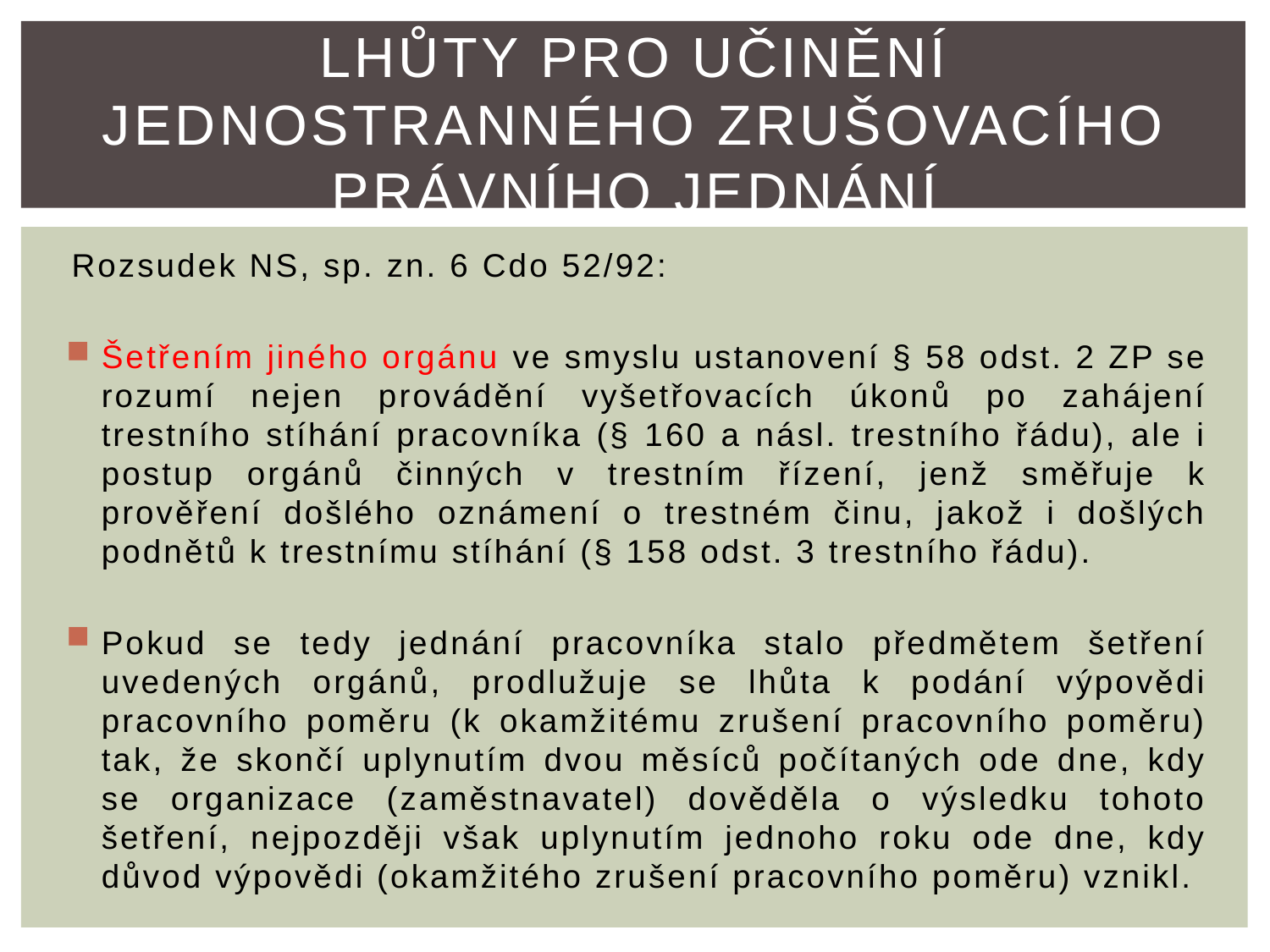

# Lhůty pro učinění jednostranného zrušovacího právního jednání
Rozsudek NS, sp. zn. 6 Cdo 52/92:

Šetřením jiného orgánu ve smyslu ustanovení § 58 odst. 2 ZP se rozumí nejen provádění vyšetřovacích úkonů po zahájení trestního stíhání pracovníka (§ 160 a násl. trestního řádu), ale i postup orgánů činných v trestním řízení, jenž směřuje k prověření došlého oznámení o trestném činu, jakož i došlých podnětů k trestnímu stíhání (§ 158 odst. 3 trestního řádu).

Pokud se tedy jednání pracovníka stalo předmětem šetření uvedených orgánů, prodlužuje se lhůta k podání výpovědi pracovního poměru (k okamžitému zrušení pracovního poměru) tak, že skončí uplynutím dvou měsíců počítaných ode dne, kdy se organizace (zaměstnavatel) dověděla o výsledku tohoto šetření, nejpozději však uplynutím jednoho roku ode dne, kdy důvod výpovědi (okamžitého zrušení pracovního poměru) vznikl.